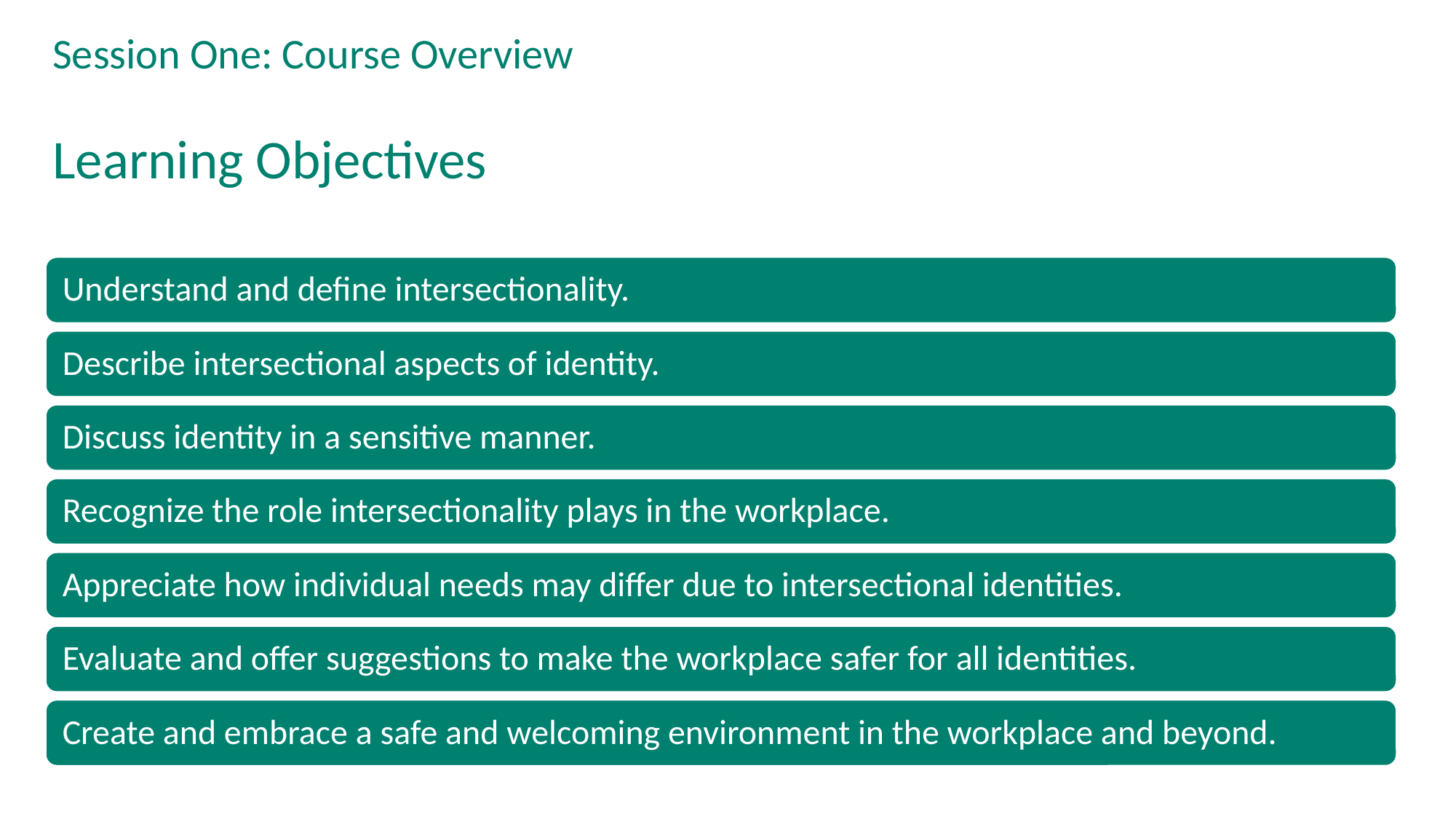

# Session One: Course Overview
Learning Objectives
Understand and define intersectionality.
Describe intersectional aspects of identity.
Discuss identity in a sensitive manner.
Recognize the role intersectionality plays in the workplace.
Appreciate how individual needs may differ due to intersectional identities.
Evaluate and offer suggestions to make the workplace safer for all identities.
Create and embrace a safe and welcoming environment in the workplace and beyond.